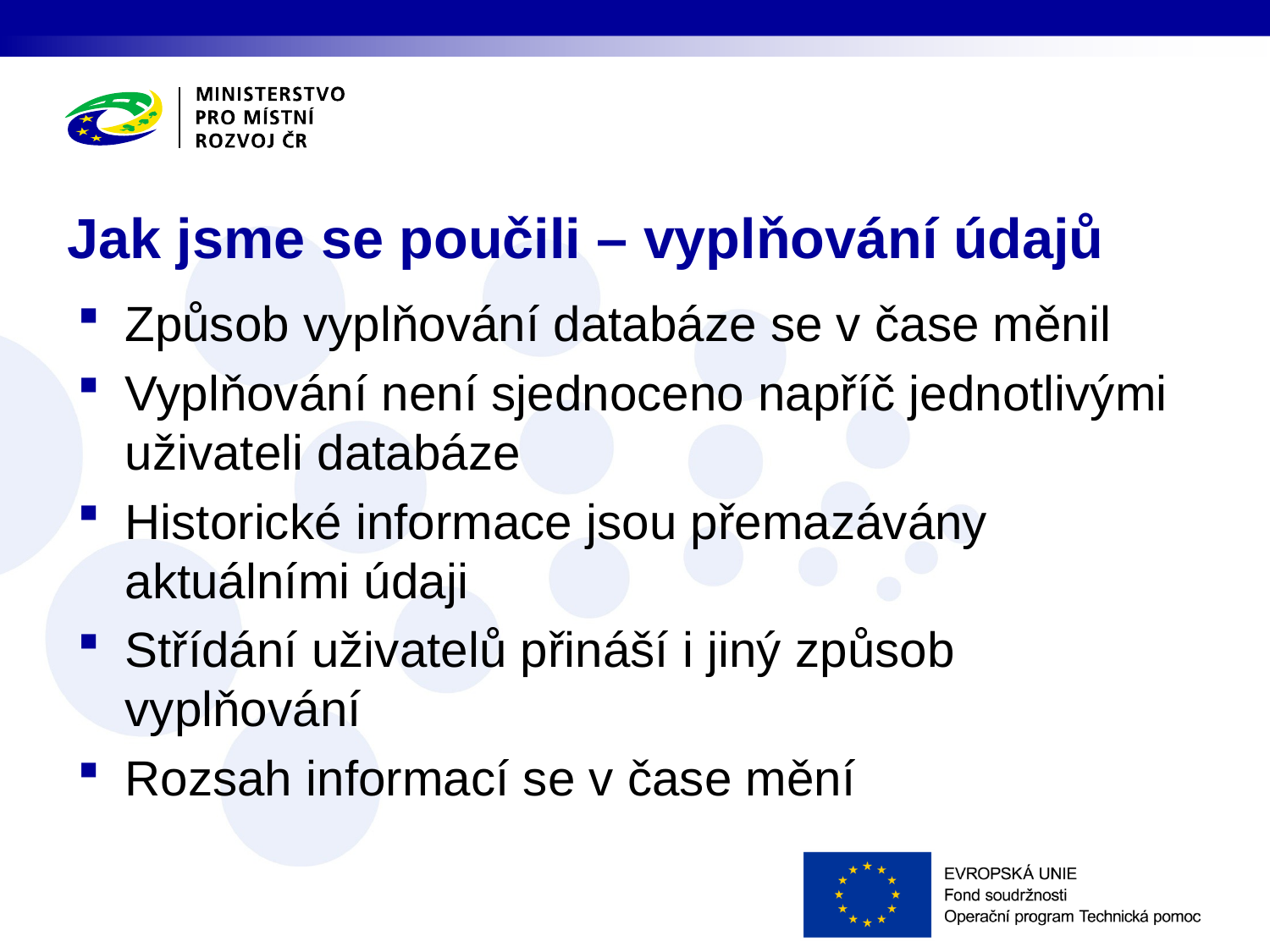

# Jak jsme se poučili – vyplňování údajů
Způsob vyplňování databáze se v čase měnil
Vyplňování není sjednoceno napříč jednotlivými uživateli databáze
Historické informace jsou přemazávány aktuálními údaji
Střídání uživatelů přináší i jiný způsob vyplňování
Rozsah informací se v čase mění